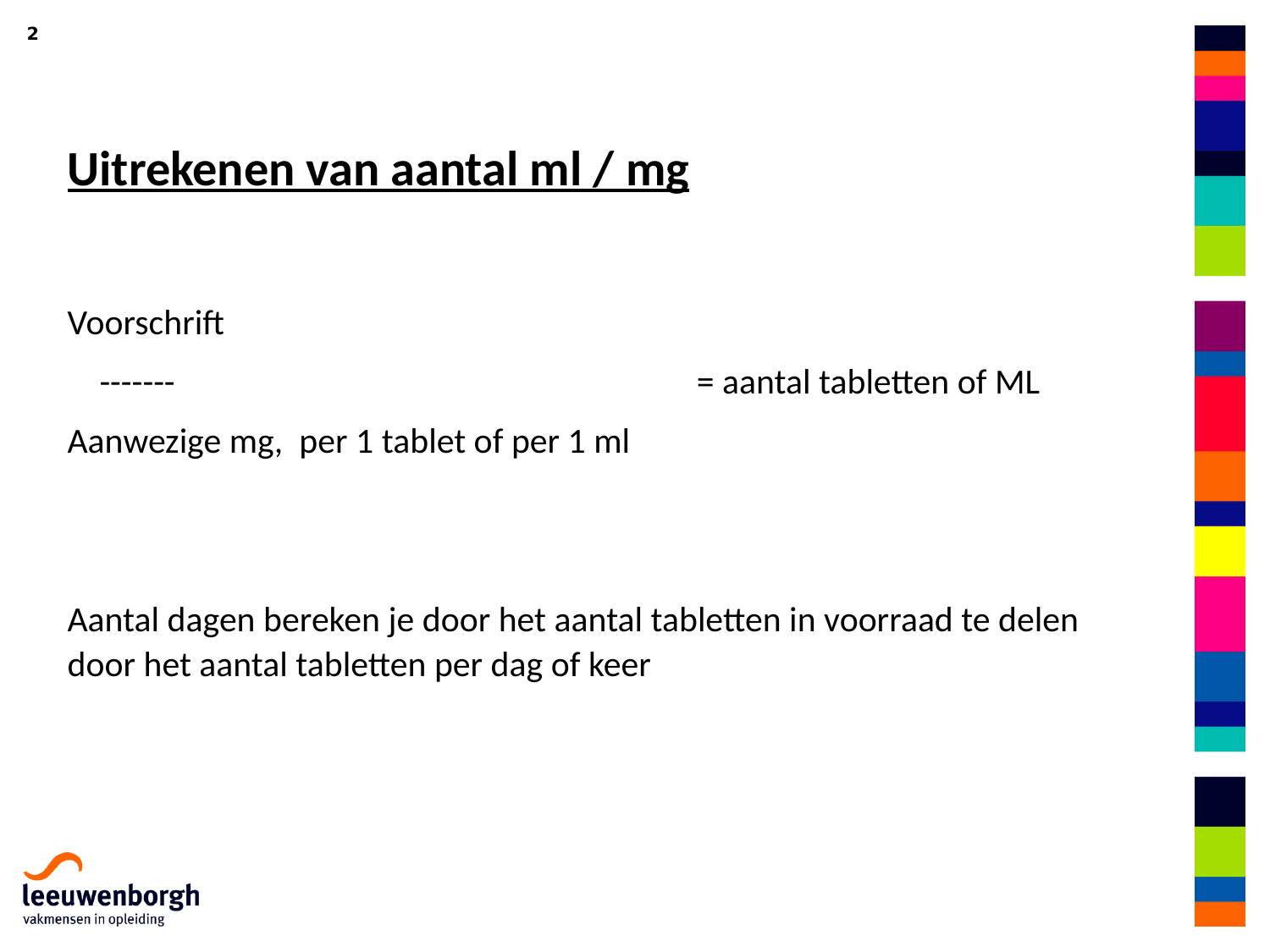

Uitrekenen van aantal ml / mg

Voorschrift
    -------                                                                 = aantal tabletten of ML
Aanwezige mg,  per 1 tablet of per 1 ml

Aantal dagen bereken je door het aantal tabletten in voorraad te delen door het aantal tabletten per dag of keer